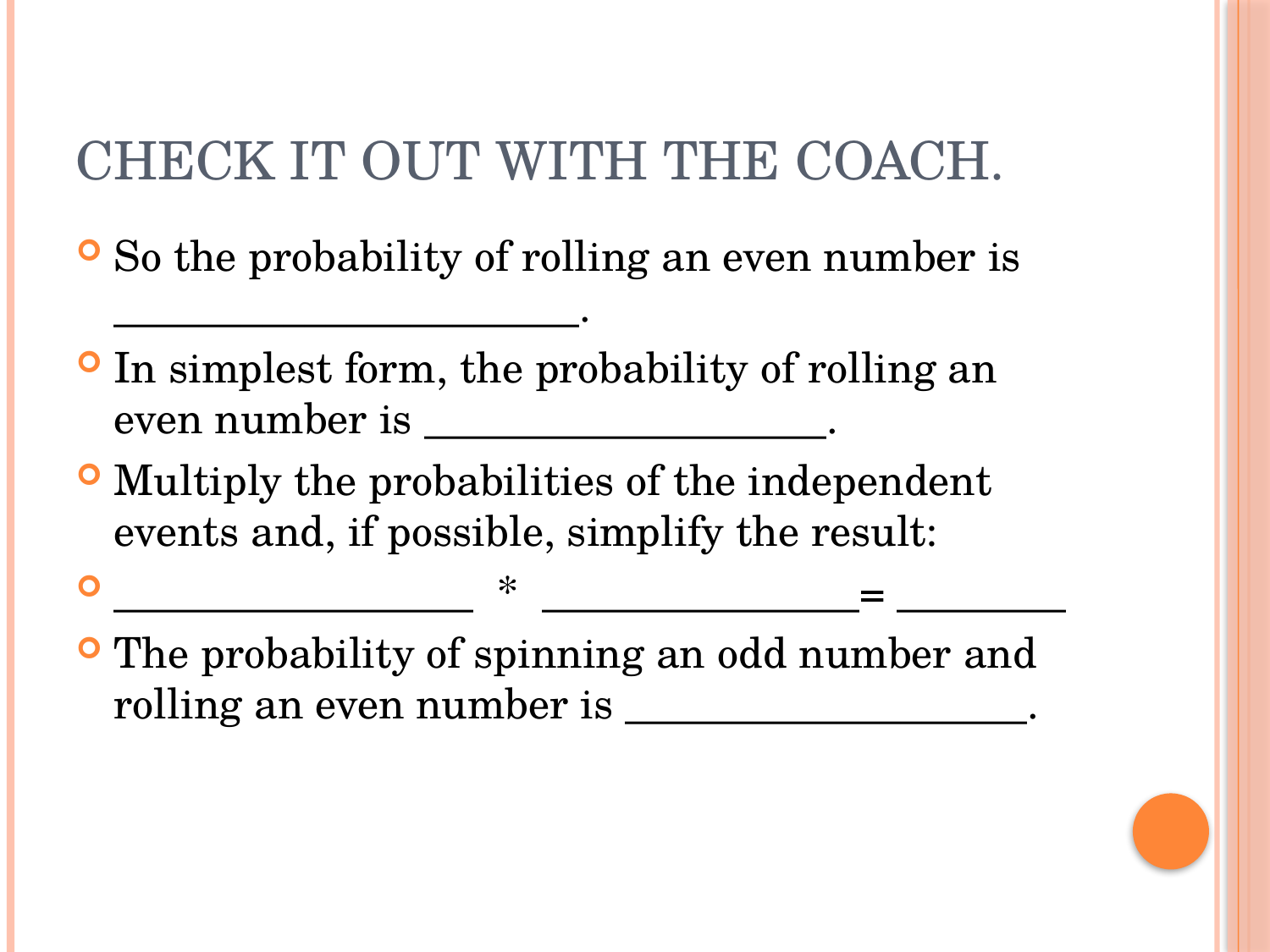

# Check It Out with the COACH.
So the probability of rolling an even number is ______________________.
In simplest form, the probability of rolling an even number is ___________________.
Multiply the probabilities of the independent events and, if possible, simplify the result:
_________________  *  _______________= ________
The probability of spinning an odd number and rolling an even number is ___________________.